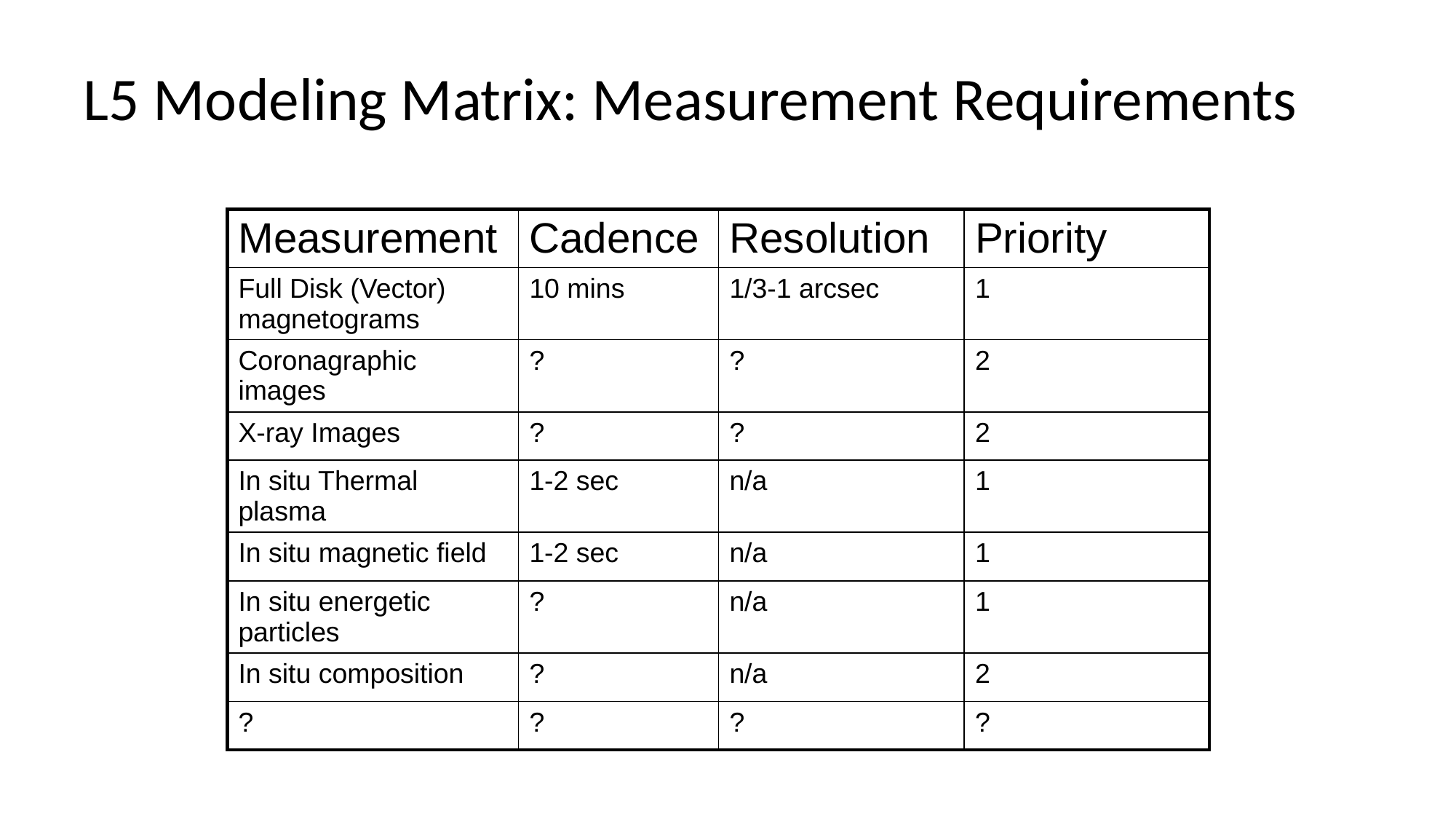

# L5 Modeling Matrix: Measurement Requirements
| Measurement | Cadence | Resolution | Priority |
| --- | --- | --- | --- |
| Full Disk (Vector) magnetograms | 10 mins | 1/3-1 arcsec | 1 |
| Coronagraphic images | ? | ? | 2 |
| X-ray Images | ? | ? | 2 |
| In situ Thermal plasma | 1-2 sec | n/a | 1 |
| In situ magnetic field | 1-2 sec | n/a | 1 |
| In situ energetic particles | ? | n/a | 1 |
| In situ composition | ? | n/a | 2 |
| ? | ? | ? | ? |